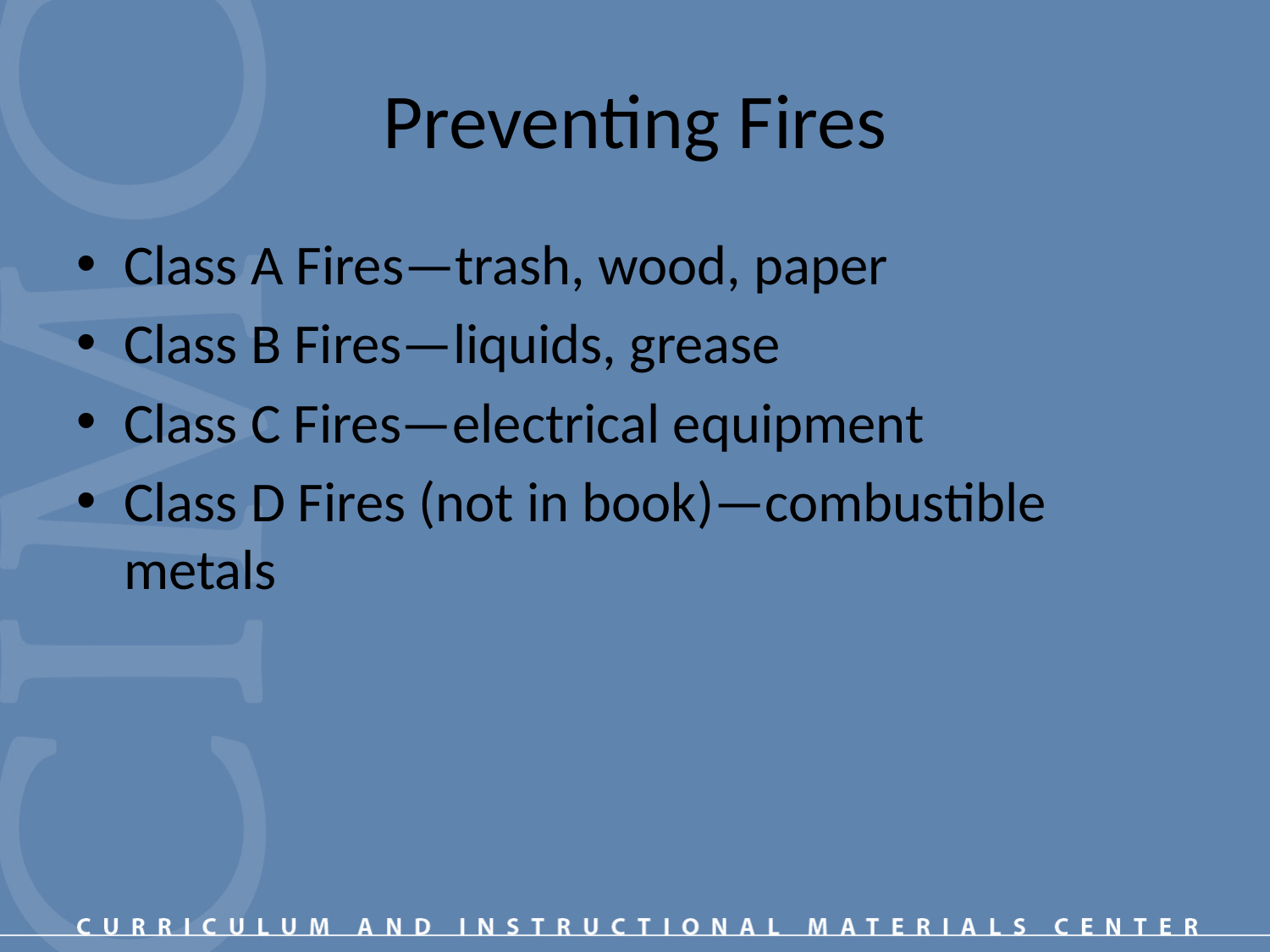

# Preventing Fires
Class A Fires—trash, wood, paper
Class B Fires—liquids, grease
Class C Fires—electrical equipment
Class D Fires (not in book)—combustible metals